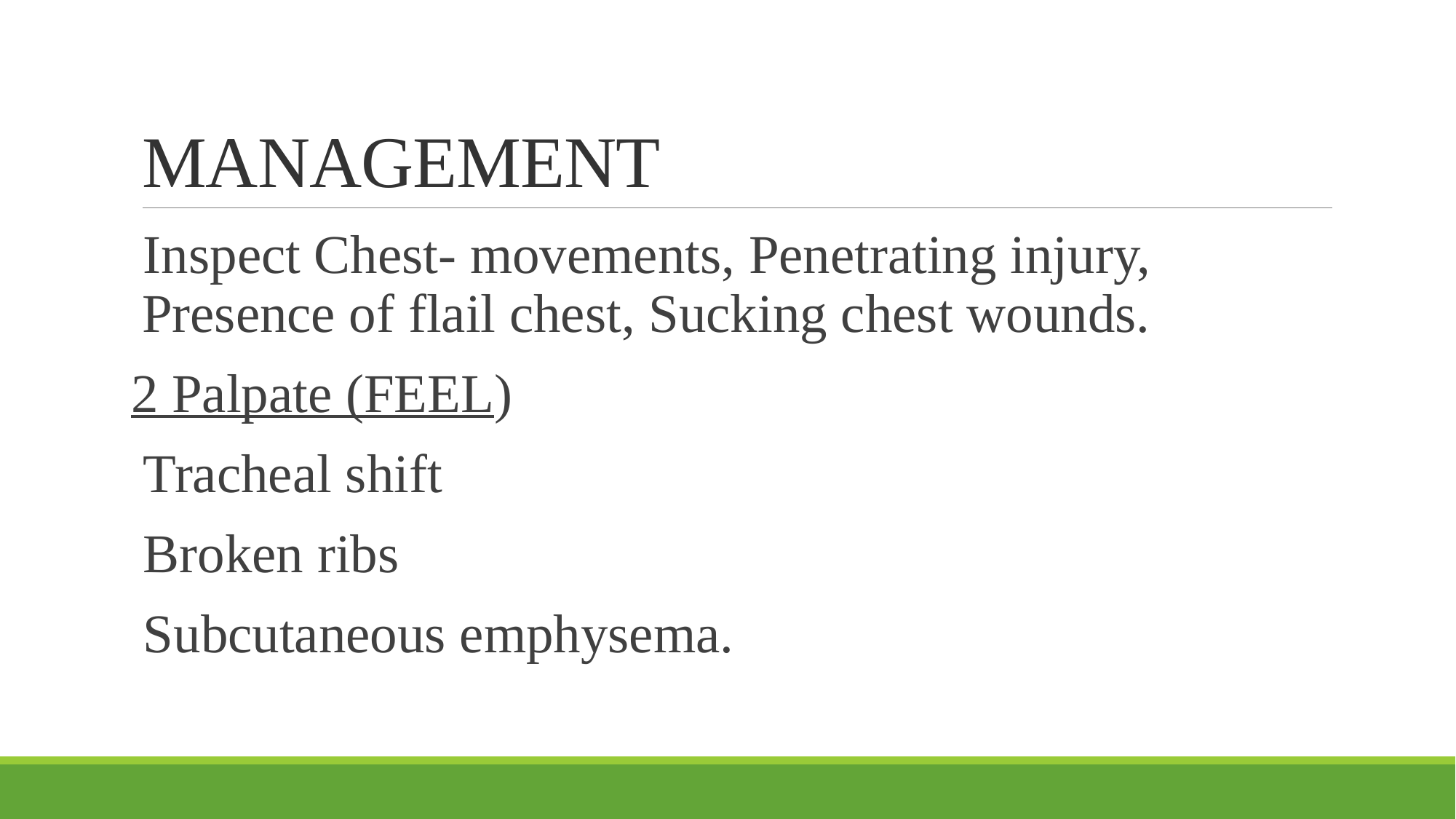

# MANAGEMENT
Inspect Chest- movements, Penetrating injury, Presence of flail chest, Sucking chest wounds.
2 Palpate (FEEL)
Tracheal shift
Broken ribs
Subcutaneous emphysema.